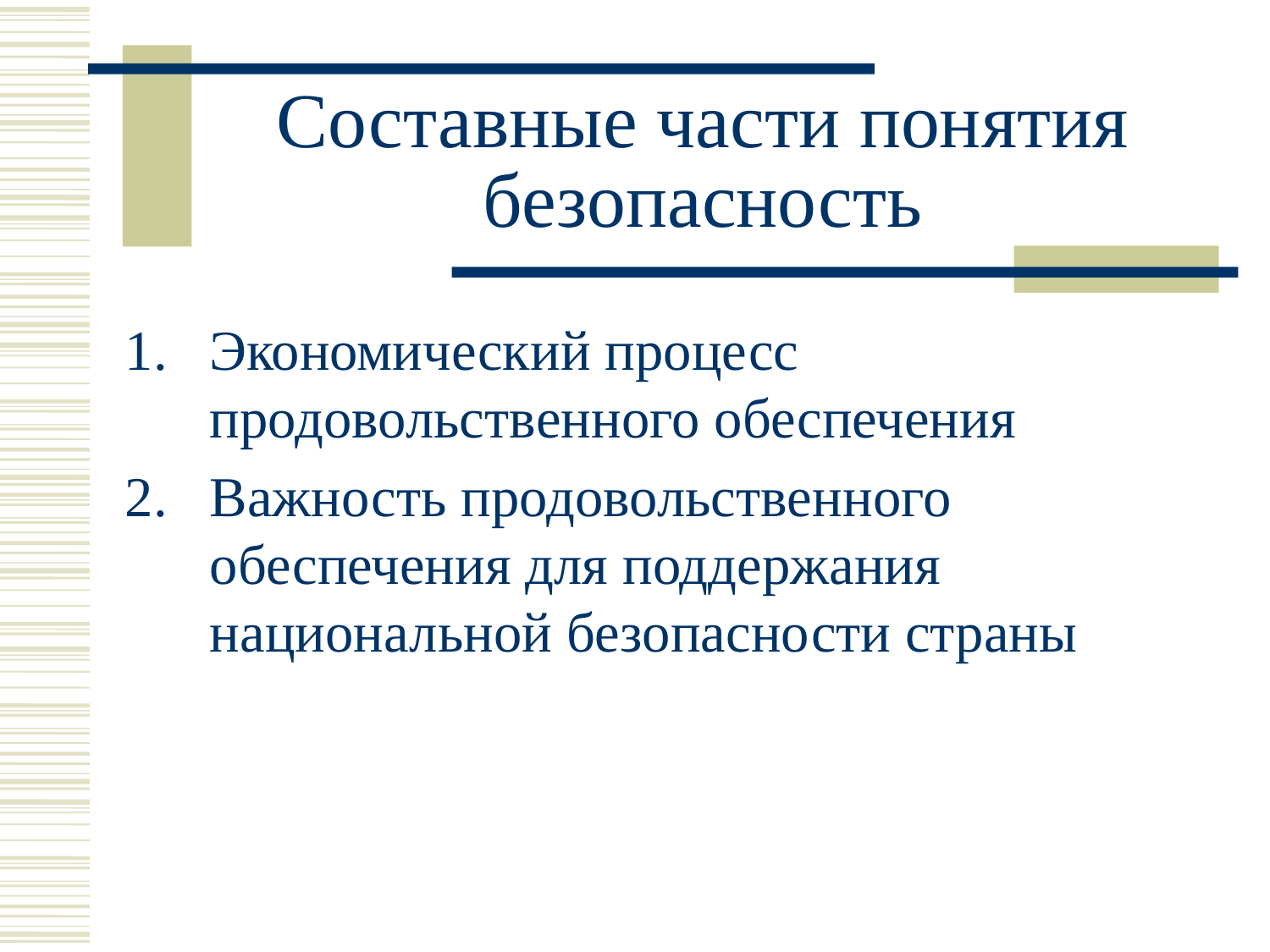

# Составные части понятия безопасность
Экономический процесс продовольственного обеспечения
Важность продовольственного обеспечения для поддержания национальной безопасности страны